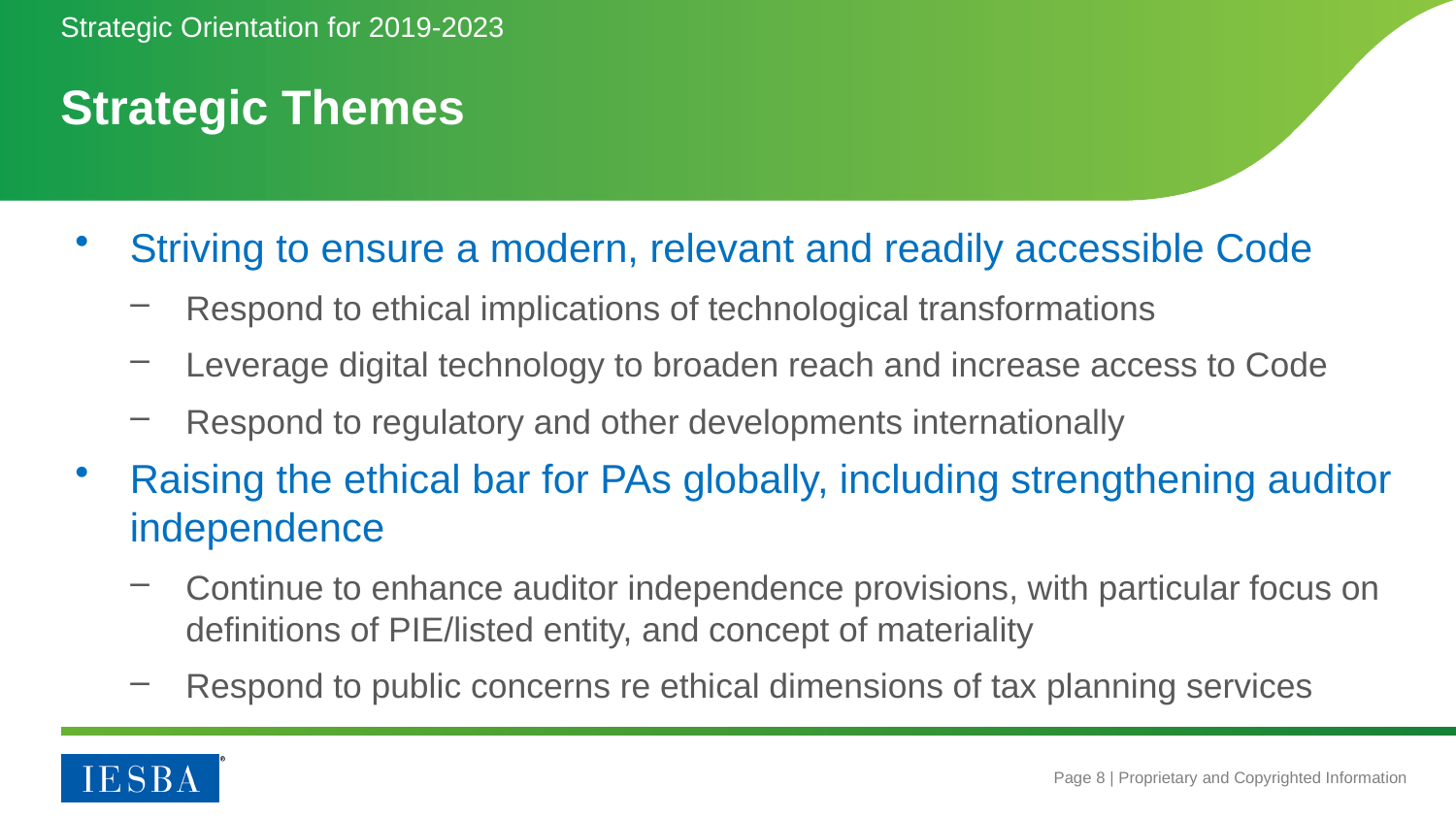

Strategic Orientation for 2019-2023
# Strategic Themes
Striving to ensure a modern, relevant and readily accessible Code
Respond to ethical implications of technological transformations
Leverage digital technology to broaden reach and increase access to Code
Respond to regulatory and other developments internationally
Raising the ethical bar for PAs globally, including strengthening auditor independence
Continue to enhance auditor independence provisions, with particular focus on definitions of PIE/listed entity, and concept of materiality
Respond to public concerns re ethical dimensions of tax planning services